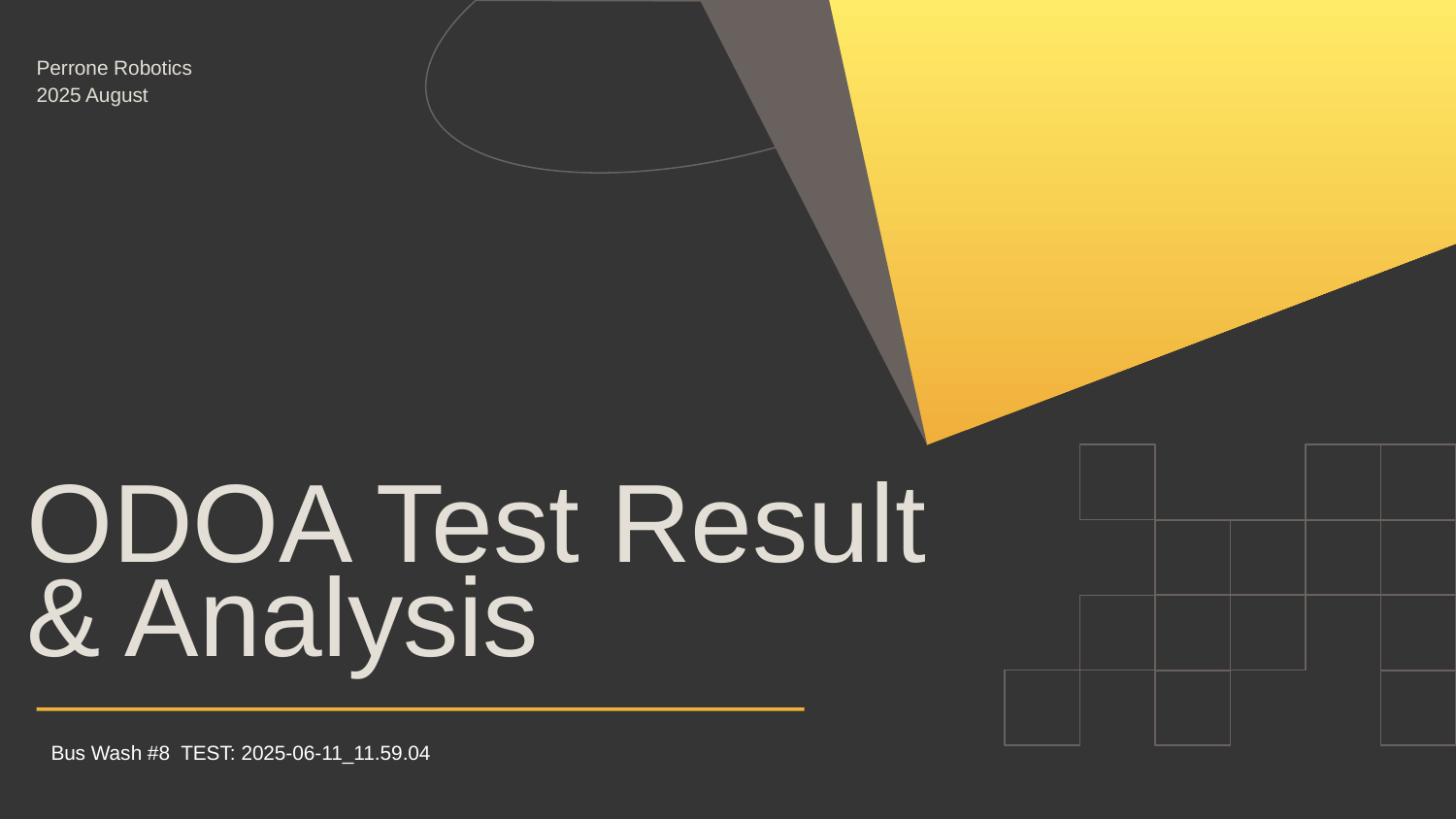

Perrone Robotics
2025 August
# ODOA Test Result & Analysis
Bus Wash #8  TEST: 2025-06-11_11.59.04